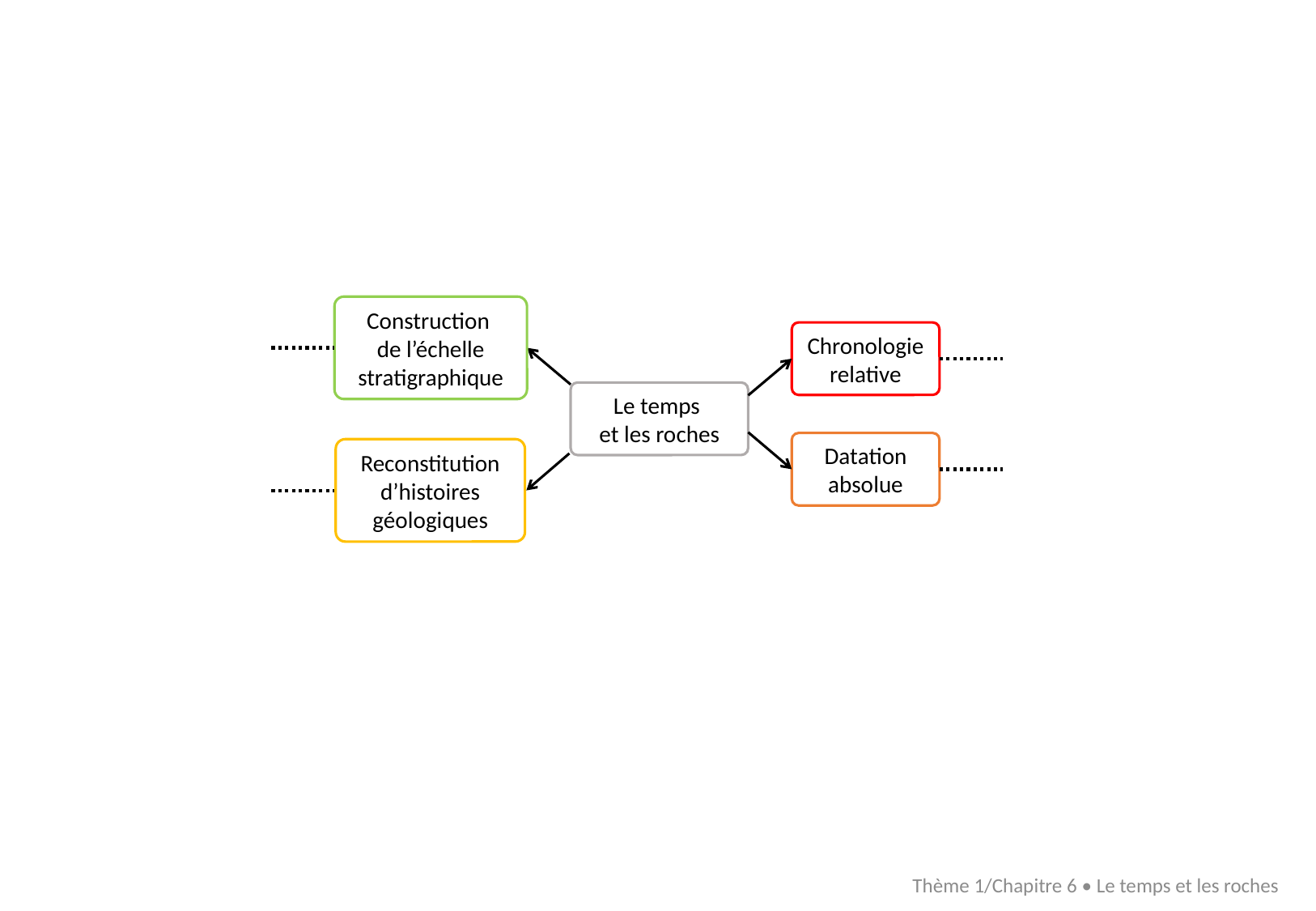

Construction
de l’échelle stratigraphique
Chronologie relative
Le temps
et les roches
Datation absolue
Reconstitution d’histoires géologiques
Thème 1/Chapitre 6 • Le temps et les roches